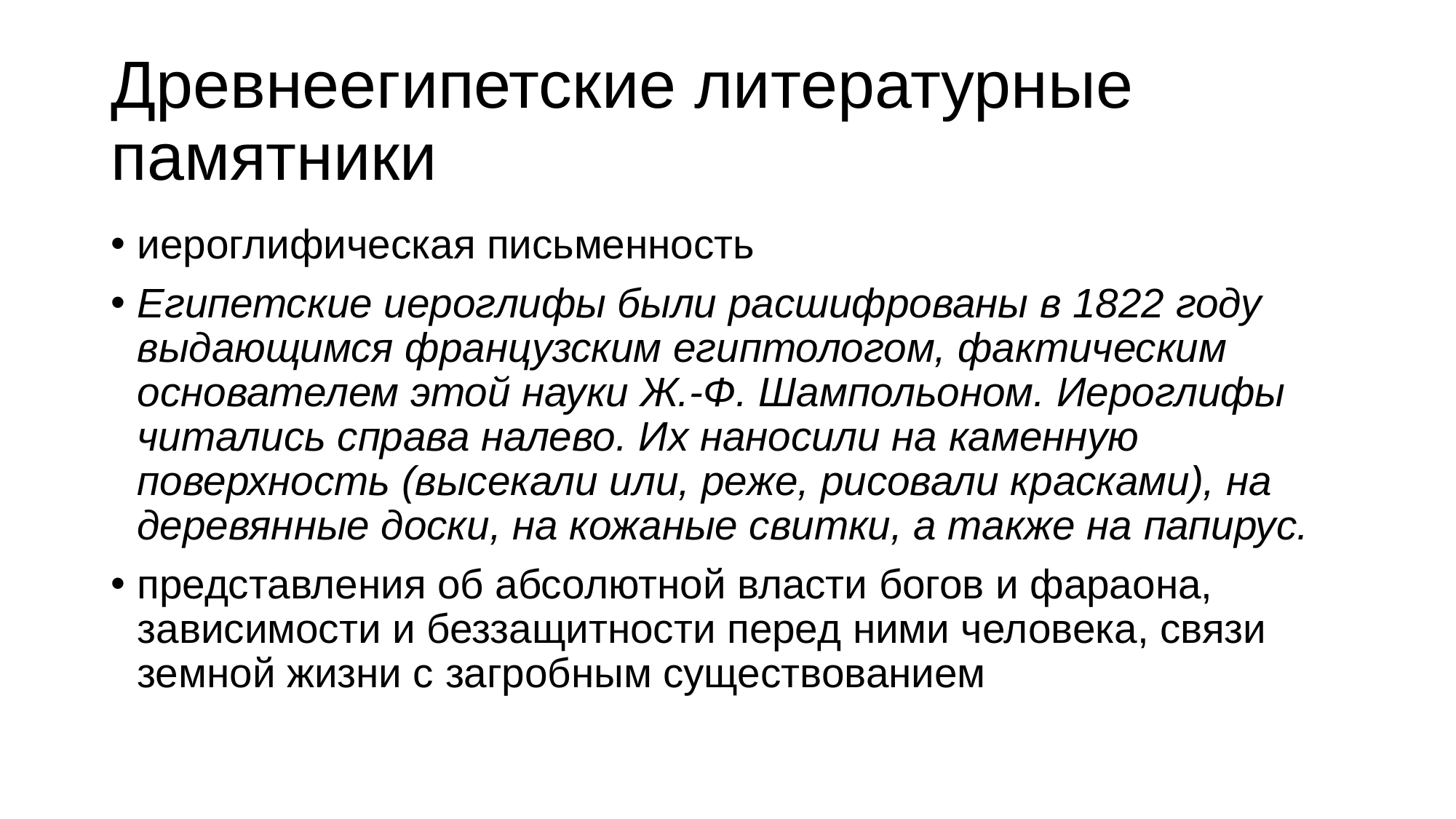

# Древнеегипетские литературные памятники
иероглифическая письменность
Египетские иероглифы были расшифрованы в 1822 году выдающимся французским египтологом, фактическим основателем этой науки Ж.-Ф. Шампольоном. Иероглифы читались справа налево. Их наносили на каменную поверхность (высекали или, реже, рисовали красками), на деревянные доски, на кожаные свитки, а также на папирус.
представления об абсолютной власти богов и фараона, зависимости и беззащитности перед ними человека, связи земной жизни с загробным существованием